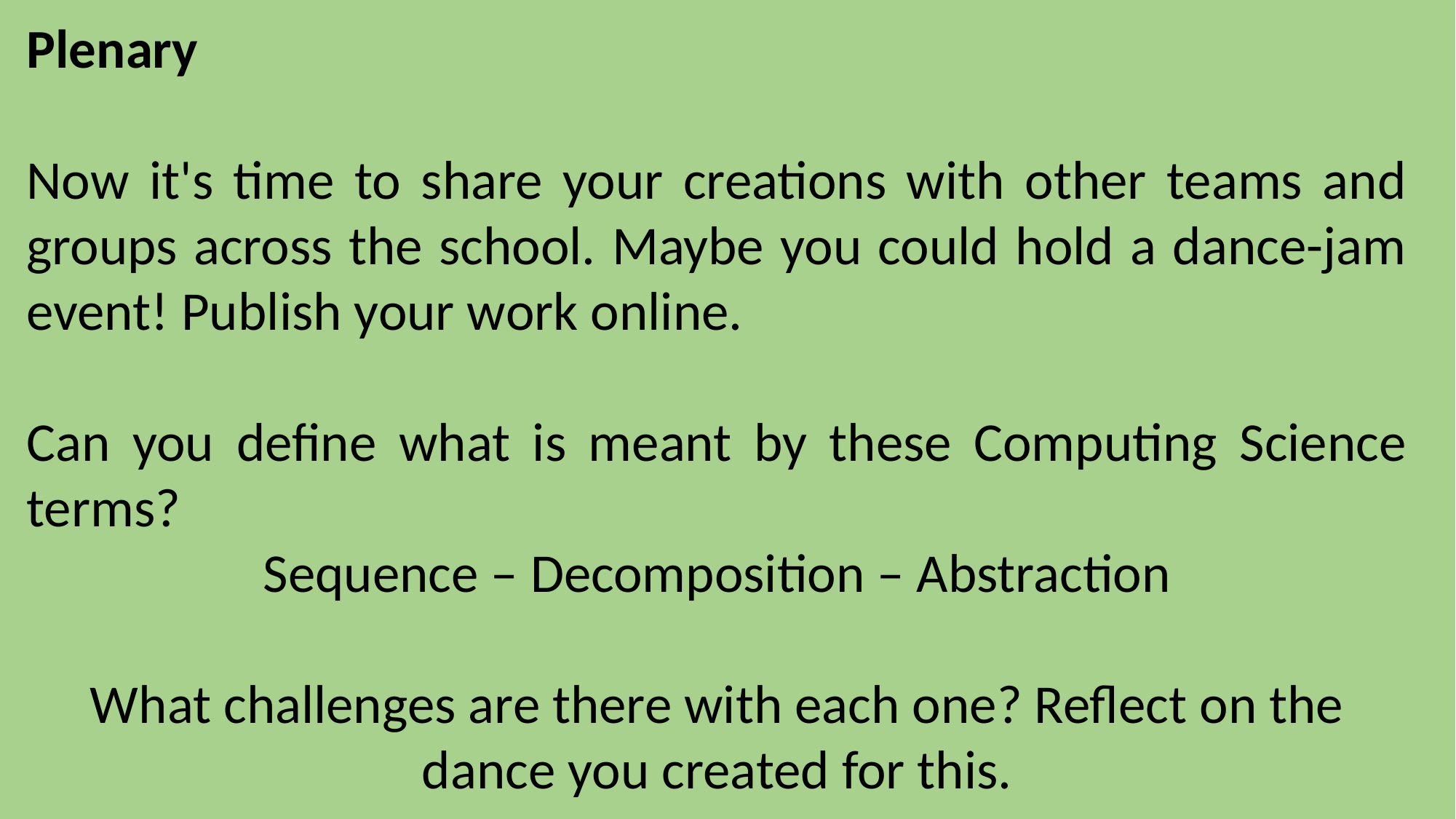

Plenary

Now it's time to share your creations with other teams and groups across the school. Maybe you could hold a dance-jam event! Publish your work online.

Can you define what is meant by these Computing Science terms?
Sequence – Decomposition – Abstraction

What challenges are there with each one? Reflect on the dance you created for this.